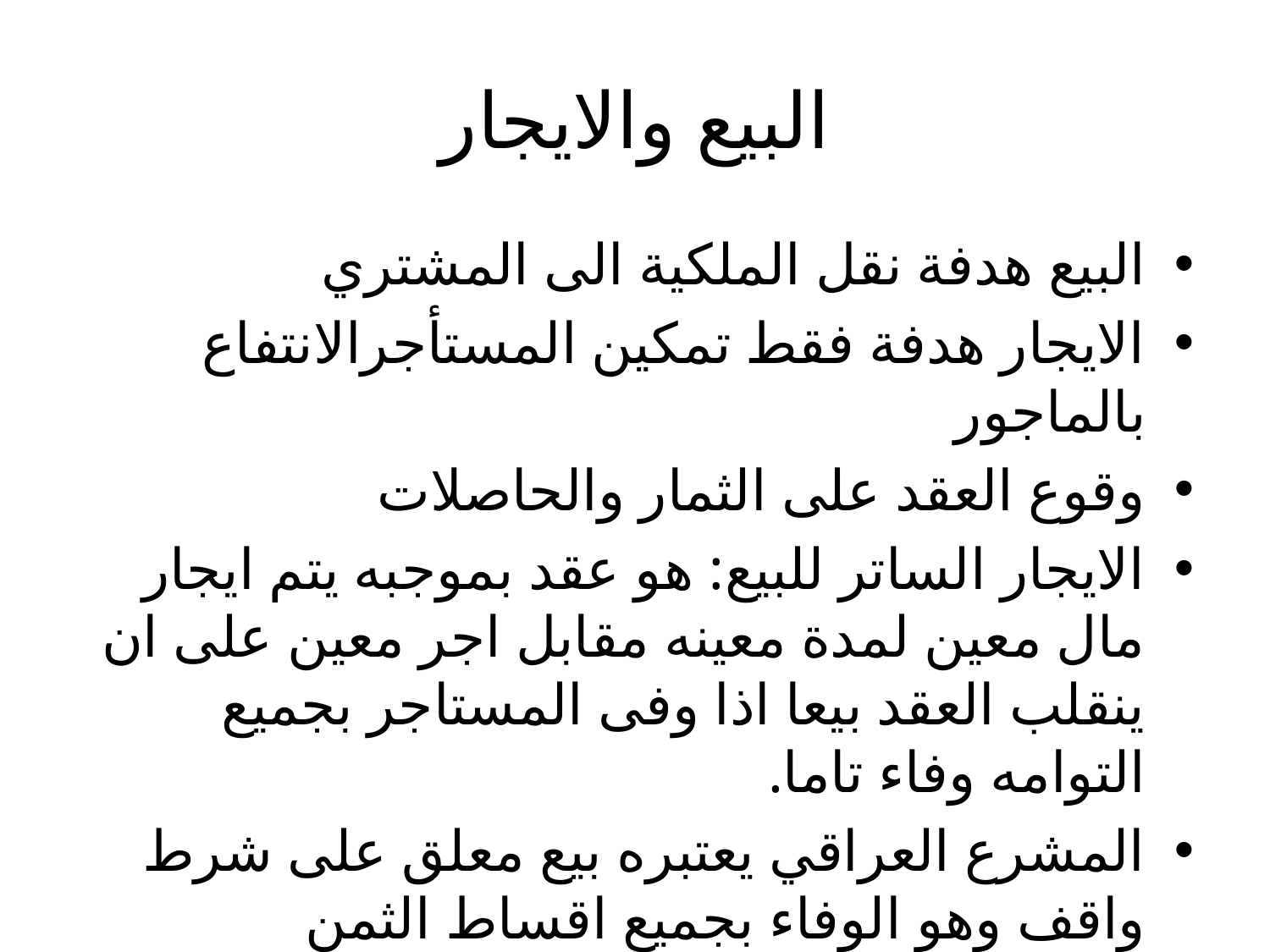

# البيع والايجار
البيع هدفة نقل الملكية الى المشتري
الايجار هدفة فقط تمكين المستأجرالانتفاع بالماجور
وقوع العقد على الثمار والحاصلات
الايجار الساتر للبيع: هو عقد بموجبه يتم ايجار مال معين لمدة معينه مقابل اجر معين على ان ينقلب العقد بيعا اذا وفى المستاجر بجميع التوامه وفاء تاما.
المشرع العراقي يعتبره بيع معلق على شرط واقف وهو الوفاء بجميع اقساط الثمن